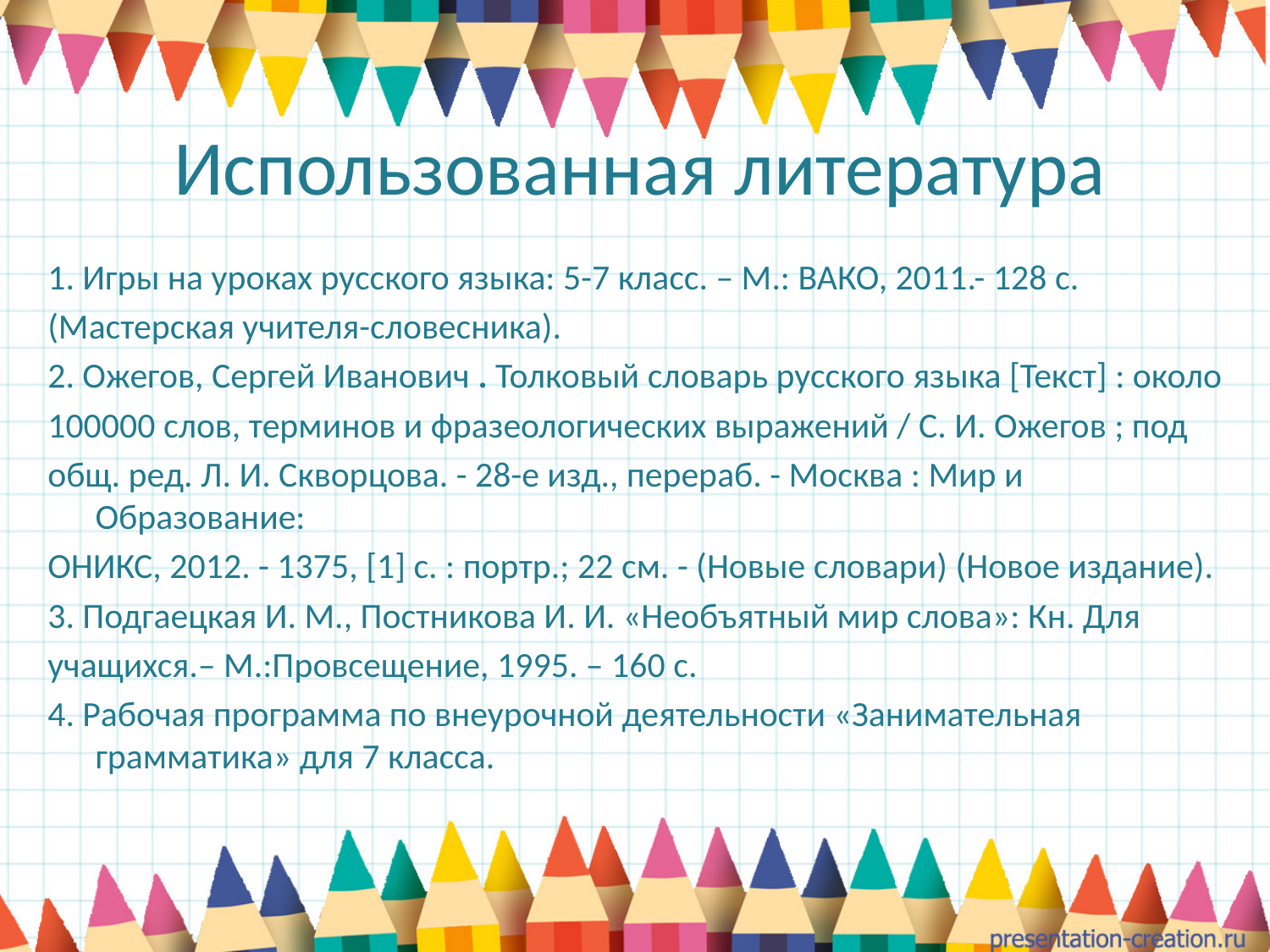

# Использованная литература
1. Игры на уроках русского языка: 5-7 класс. – М.: ВАКО, 2011.- 128 с.
(Мастерская учителя-словесника).
2. Ожегов, Сергей Иванович . Толковый словарь русского языка [Текст] : около
100000 слов, терминов и фразеологических выражений / С. И. Ожегов ; под
общ. ред. Л. И. Скворцова. - 28-е изд., перераб. - Москва : Мир и Образование:
ОНИКС, 2012. - 1375, [1] с. : портр.; 22 см. - (Новые словари) (Новое издание).
3. Подгаецкая И. М., Постникова И. И. «Необъятный мир слова»: Кн. Для
учащихся.– М.:Провсещение, 1995. – 160 с.
4. Рабочая программа по внеурочной деятельности «Занимательная грамматика» для 7 класса.